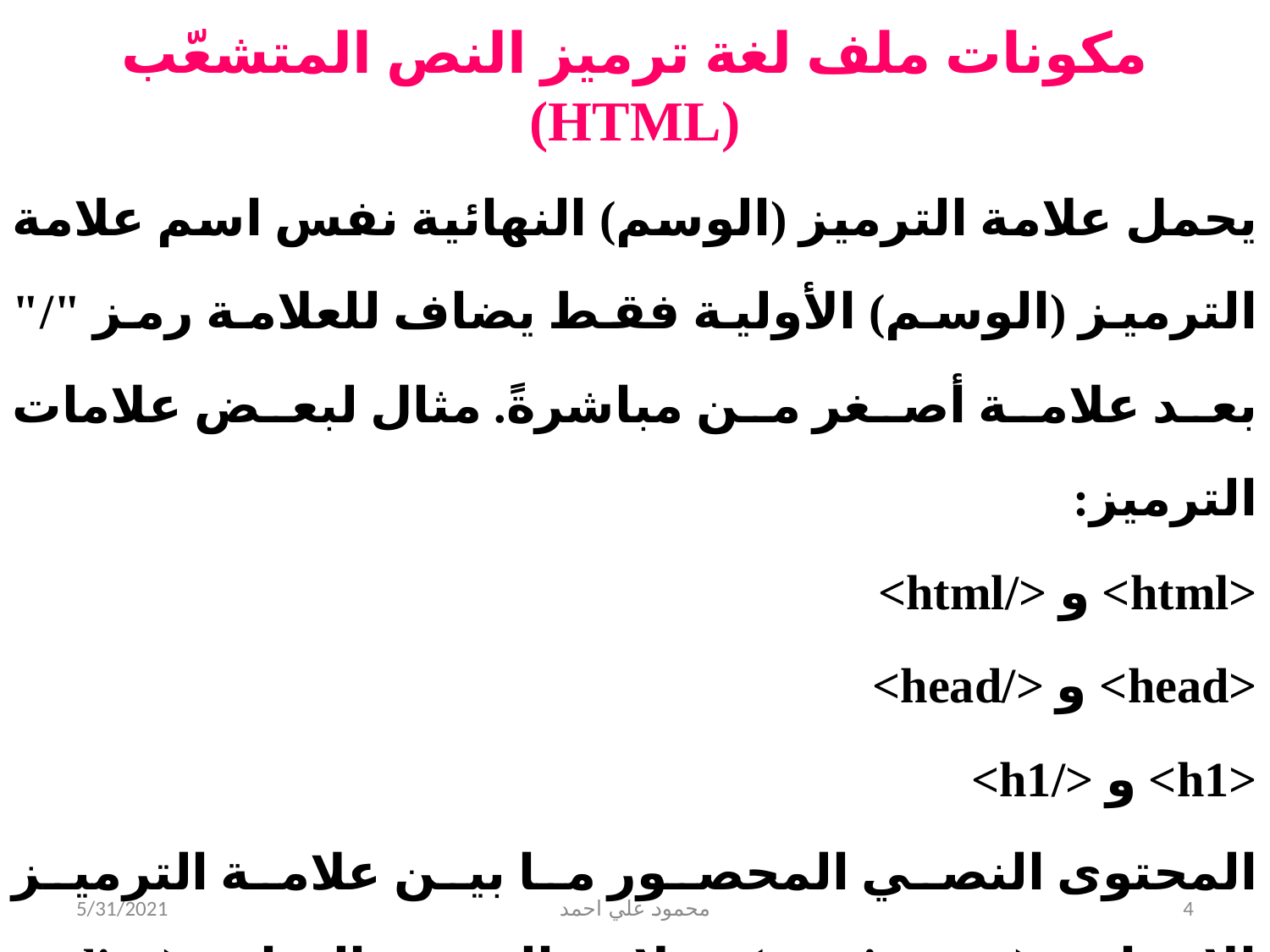

مكونات ملف لغة ترميز النص المتشعّب (HTML)
يحمل علامة الترميز (الوسم) النهائية نفس اسم علامة الترميز (الوسم) الأولية فقط يضاف للعلامة رمز "/" بعد علامة أصغر من مباشرةً. مثال لبعض علامات الترميز:
<html> و </html>
<head> و </head>
<h1> و </h1>
المحتوى النصي المحصور ما بين علامة الترميز الابتدائية (starting tag) وعلامة الترميز النهائية (ending tag) تسمى بعناصر ملف لغة الترميز المتشعب.
5/31/2021
محمود علي احمد
4